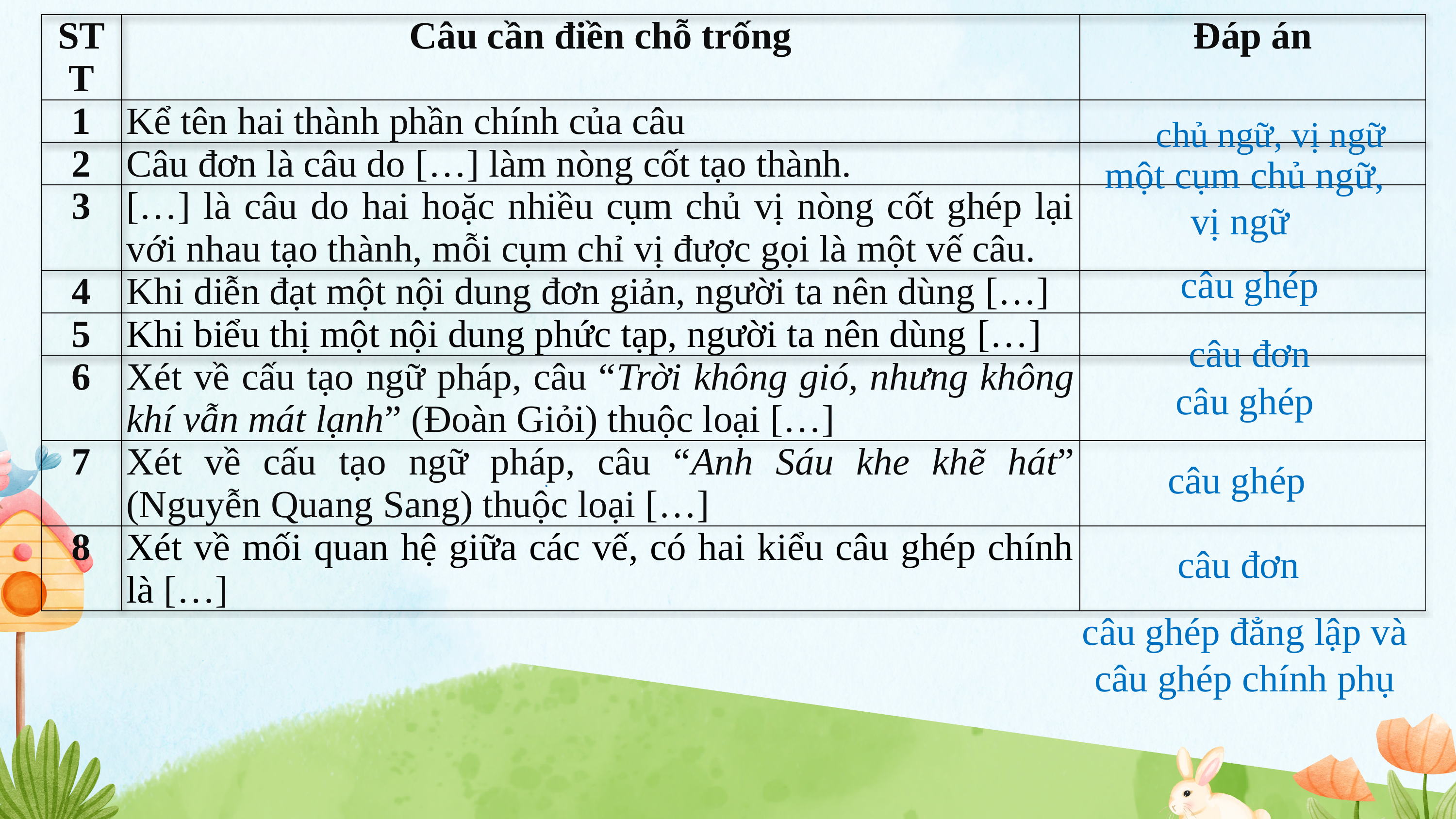

| STT | Câu cần điền chỗ trống | Đáp án |
| --- | --- | --- |
| 1 | Kể tên hai thành phần chính của câu |  |
| 2 | Câu đơn là câu do […] làm nòng cốt tạo thành. |  |
| 3 | […] là câu do hai hoặc nhiều cụm chủ vị nòng cốt ghép lại với nhau tạo thành, mỗi cụm chỉ vị được gọi là một vế câu. |  |
| 4 | Khi diễn đạt một nội dung đơn giản, người ta nên dùng […] |  |
| 5 | Khi biểu thị một nội dung phức tạp, người ta nên dùng […] |  |
| 6 | Xét về cấu tạo ngữ pháp, câu “Trời không gió, nhưng không khí vẫn mát lạnh” (Đoàn Giỏi) thuộc loại […] |  |
| 7 | Xét về cấu tạo ngữ pháp, câu “Anh Sáu khe khẽ hát” (Nguyễn Quang Sang) thuộc loại […] |  |
| 8 | Xét về mối quan hệ giữa các vế, có hai kiểu câu ghép chính là […] |  |
chủ ngữ, vị ngữ
một cụm chủ ngữ,
vị ngữ
câu ghép
câu đơn
câu ghép

câu ghép

câu đơn
câu ghép đẳng lập và câu ghép chính phụ